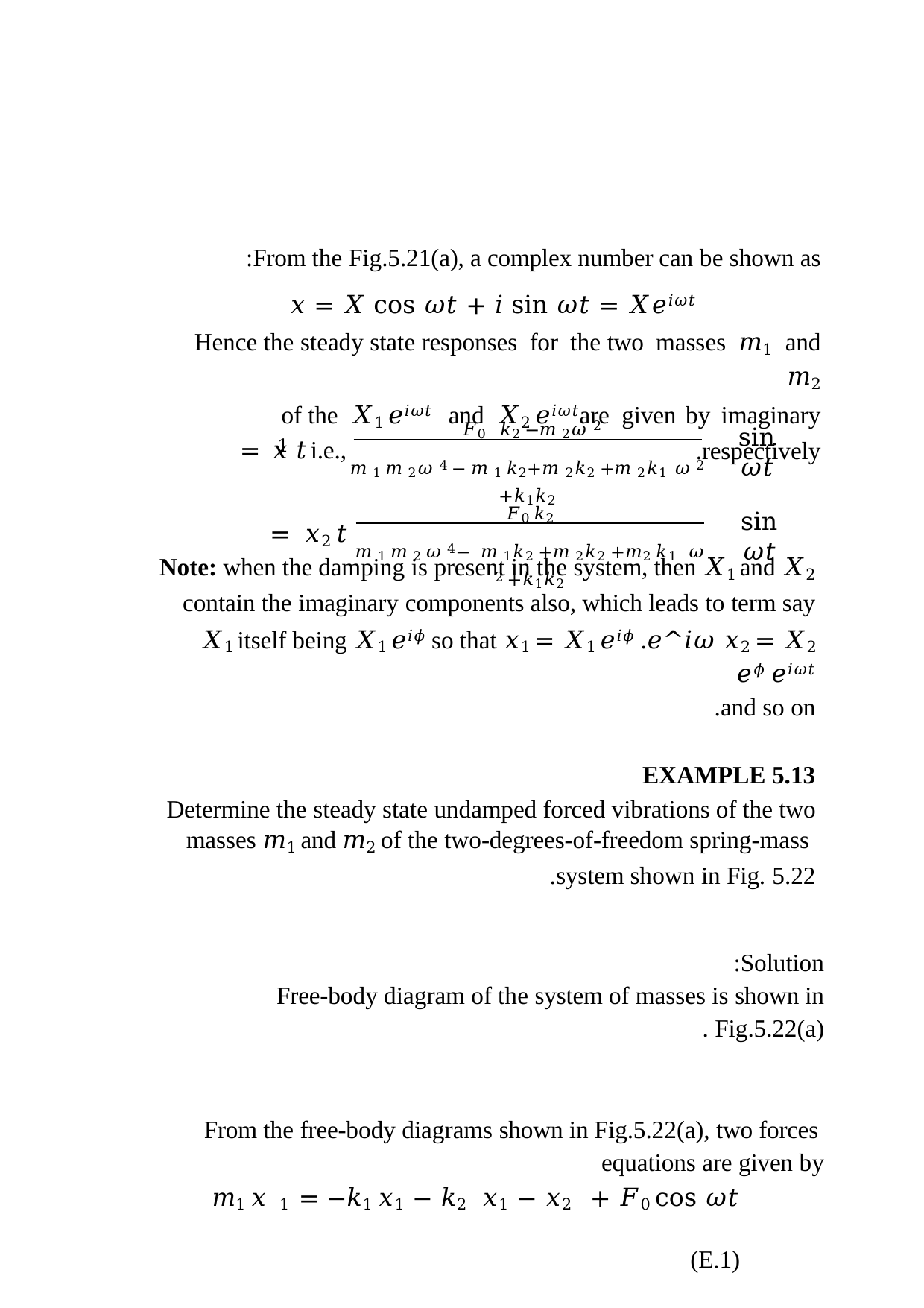

From the Fig.5.21(a), a complex number can be shown as:
𝑥 = 𝑋 cos 𝜔𝑡 + 𝑖 sin 𝜔𝑡 = 𝑋𝑒𝑖𝜔𝑡
Hence the steady state responses  for  the two  masses  𝑚1   and 𝑚2
are  given by imaginary	of the  𝑋1 𝑒𝑖𝜔𝑡   and  𝑋2 𝑒𝑖𝜔𝑡
respectively.
𝐹0    𝑘2 −𝑚 2𝜔 2
𝑚 1 𝑚 2𝜔 4 − 𝑚 1 𝑘2+𝑚 2𝑘2 +𝑚 2𝑘1 𝜔 2 +𝑘1𝑘2
i.e.,	𝑥 𝑡 =
sin 𝜔𝑡
1

𝐹0 𝑘2
𝑚 1 𝑚 2 𝜔 4− 𝑚 1𝑘2 +𝑚 2𝑘2 +𝑚2 𝑘1 𝜔 2 +𝑘1𝑘2
𝑥2 𝑡 =
sin 𝜔𝑡

Note: when the damping is present in the system, then 𝑋1 and 𝑋2
contain the imaginary components also, which leads to term say
𝑋1 itself being 𝑋1 𝑒𝑖𝜙 so that 𝑥1 = 𝑋1 𝑒𝑖𝜙 .𝑒^𝑖𝜔 𝑥2 = 𝑋2 𝑒𝜙 𝑒𝑖𝜔𝑡
and so on.

EXAMPLE 5.13
Determine the steady state undamped forced vibrations of the two  masses 𝑚1 and 𝑚2 of the two-degrees-of-freedom spring-mass  system shown in Fig. 5.22.
Solution:
Free-body diagram of the system of masses is shown in  Fig.5.22(a).

From the free-body diagrams shown in Fig.5.22(a), two forces  equations are given by
𝑚1 𝑥  1  = −𝑘1 𝑥1  − 𝑘2   𝑥1  − 𝑥2    + 𝐹0 cos 𝜔𝑡	(E.1)